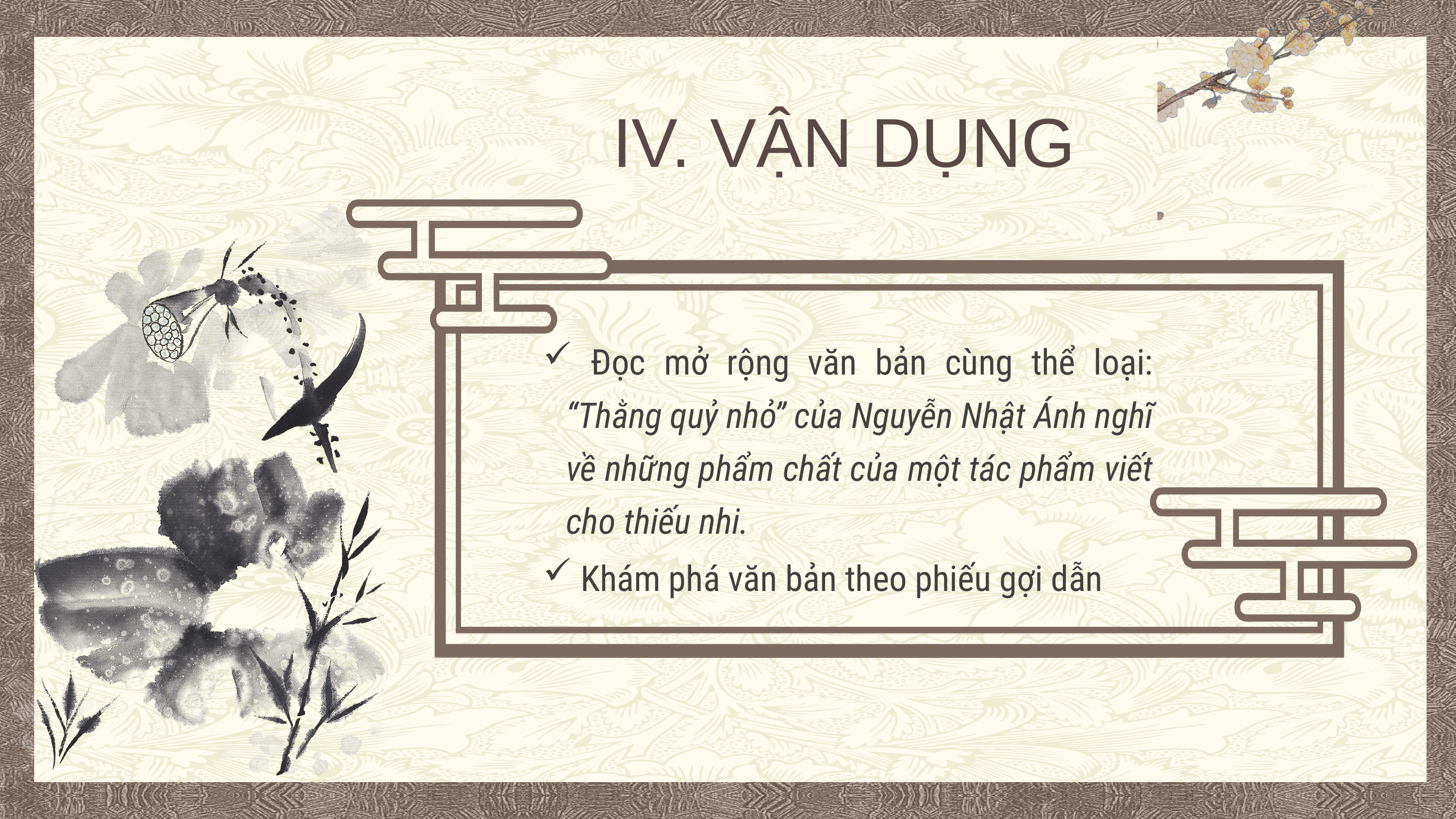

IV. VẬN DỤNG

 Đọc mở rộng văn bản cùng thể loại: “Thằng quỷ nhỏ” của Nguyễn Nhật Ánh nghĩ về những phẩm chất của một tác phẩm viết cho thiếu nhi.
 Khám phá văn bản theo phiếu gợi dẫn